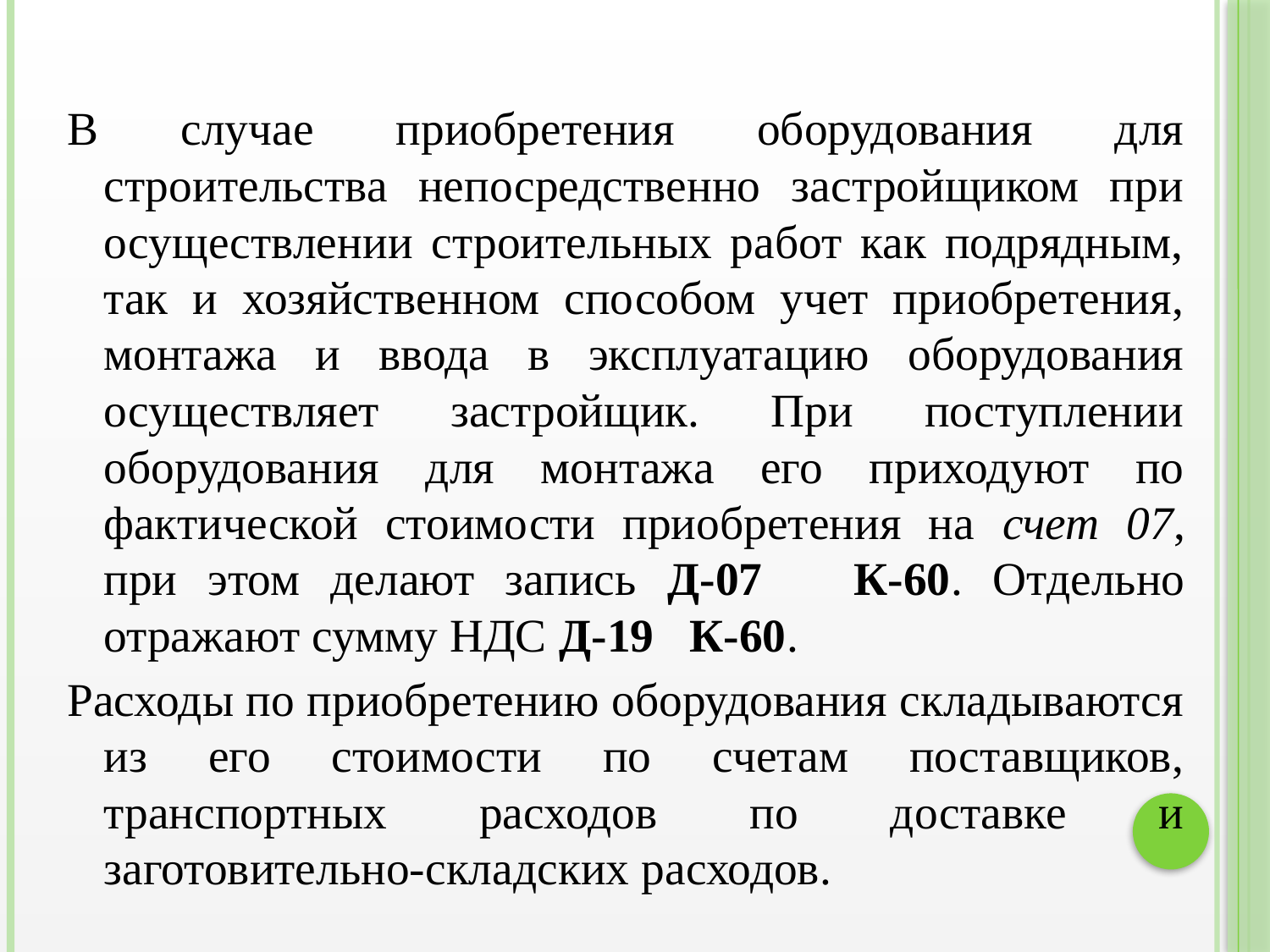

В случае приобретения оборудования для строительства непосредственно застройщиком при осуществлении строительных работ как подрядным, так и хозяйственном способом учет приобретения, монтажа и ввода в эксплуатацию оборудования осуществляет застройщик. При поступлении оборудования для монтажа его приходуют по фактической стоимости приобретения на счет 07, при этом делают запись Д-07   К-60. Отдельно отражают сумму НДС Д-19   К-60.
Расходы по приобретению оборудования складываются из его стоимости по счетам поставщиков, транспортных расходов по доставке и заготовительно-складских расходов.